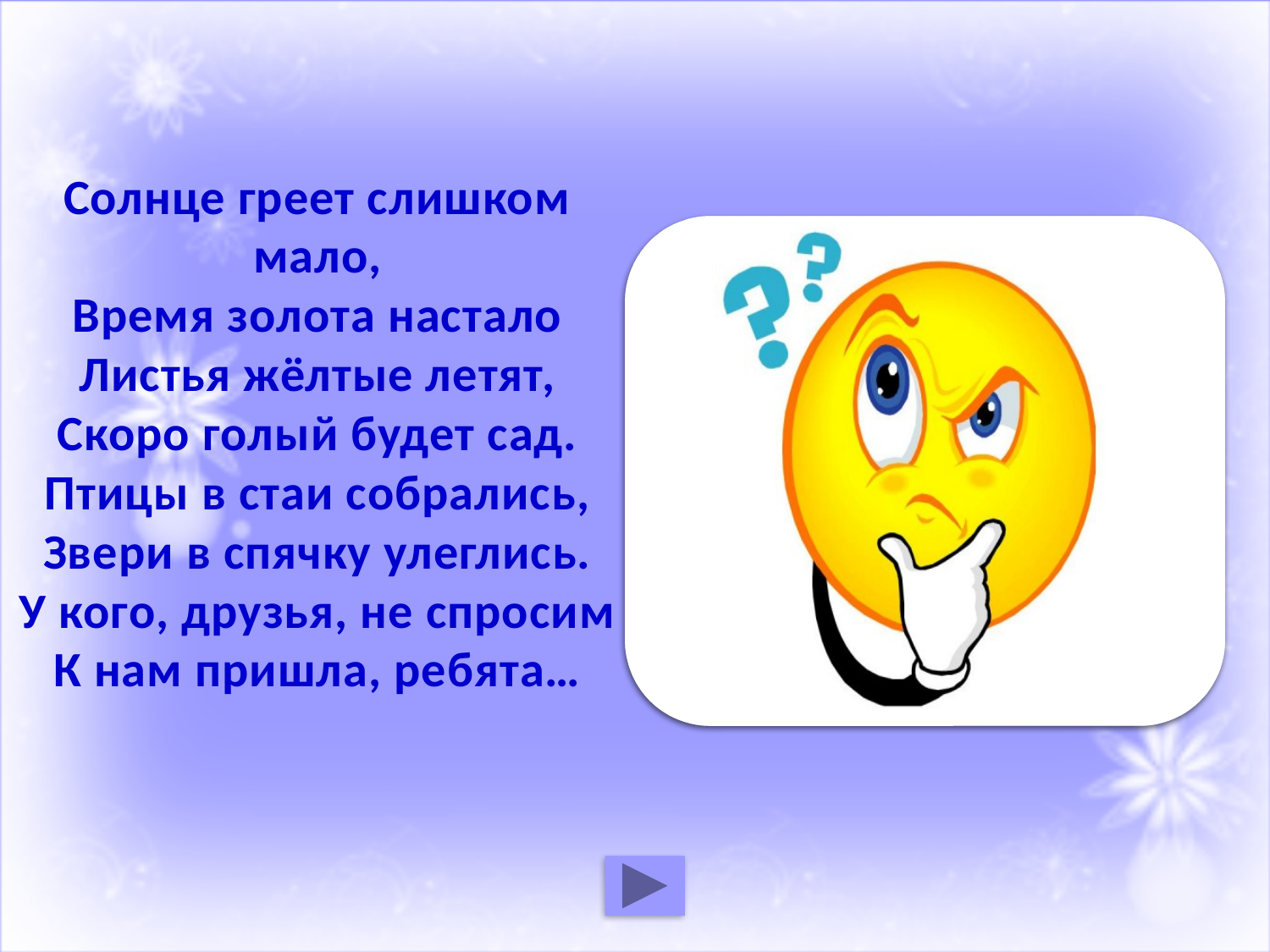

Солнце греет слишком мало,
Время золота настало
Листья жёлтые летят,
Скоро голый будет сад.
Птицы в стаи собрались,
Звери в спячку улеглись.
У кого, друзья, не спросим
К нам пришла, ребята…